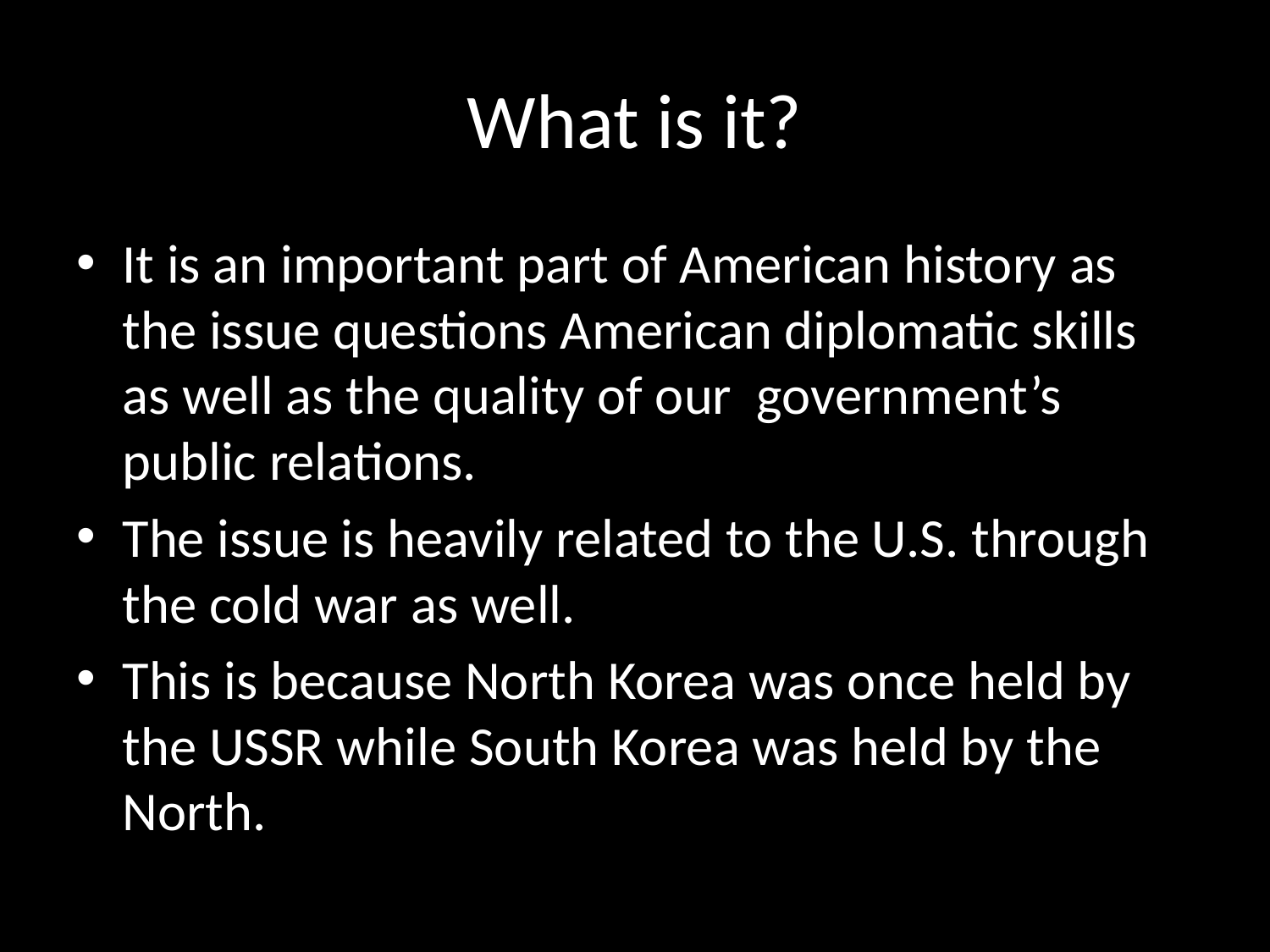

# What is it?
It is an important part of American history as the issue questions American diplomatic skills as well as the quality of our  government’s public relations.
The issue is heavily related to the U.S. through the cold war as well.
This is because North Korea was once held by the USSR while South Korea was held by the North.